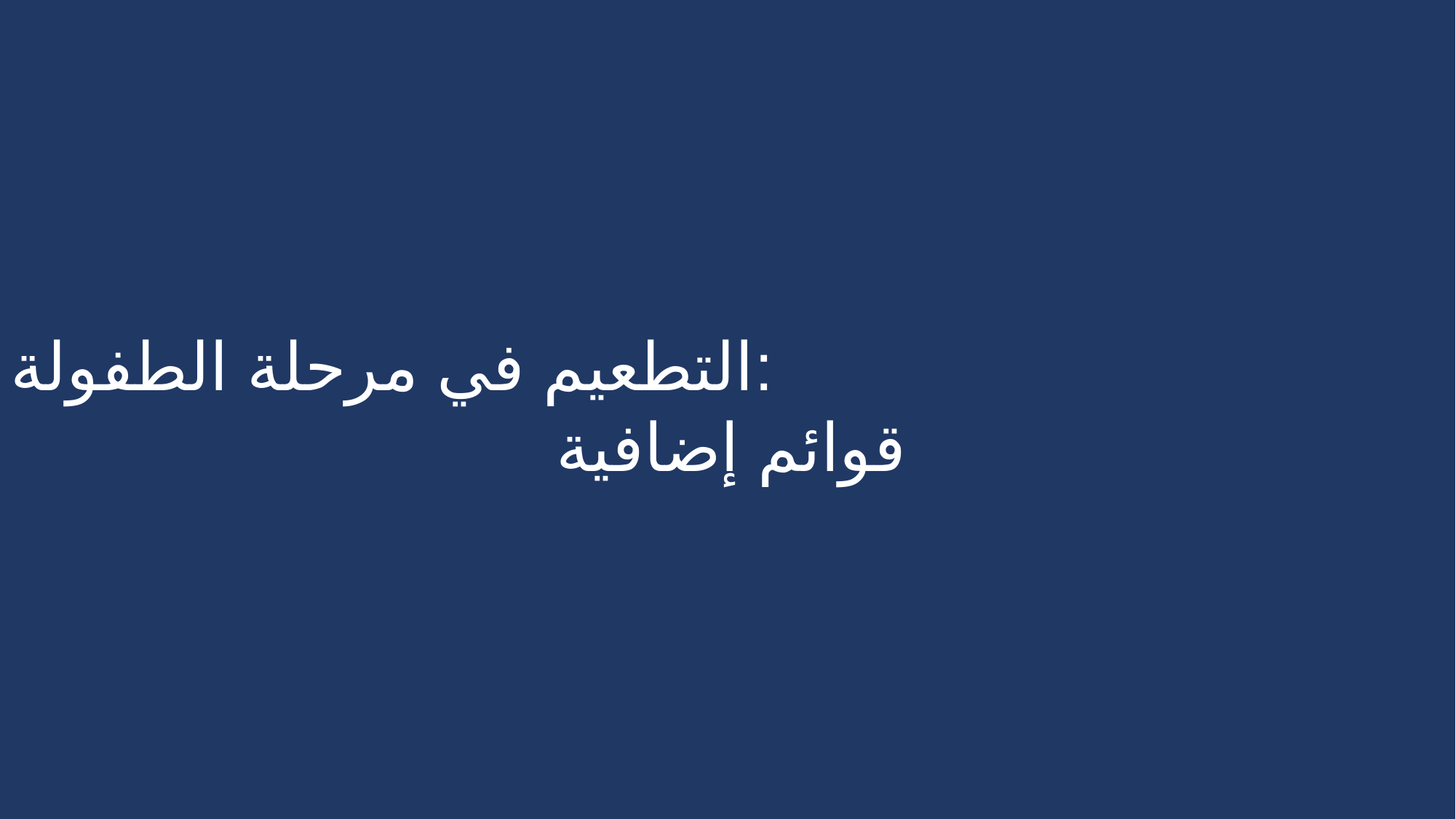

# التطعيم في مرحلة الطفولة:
قوائم إضافية